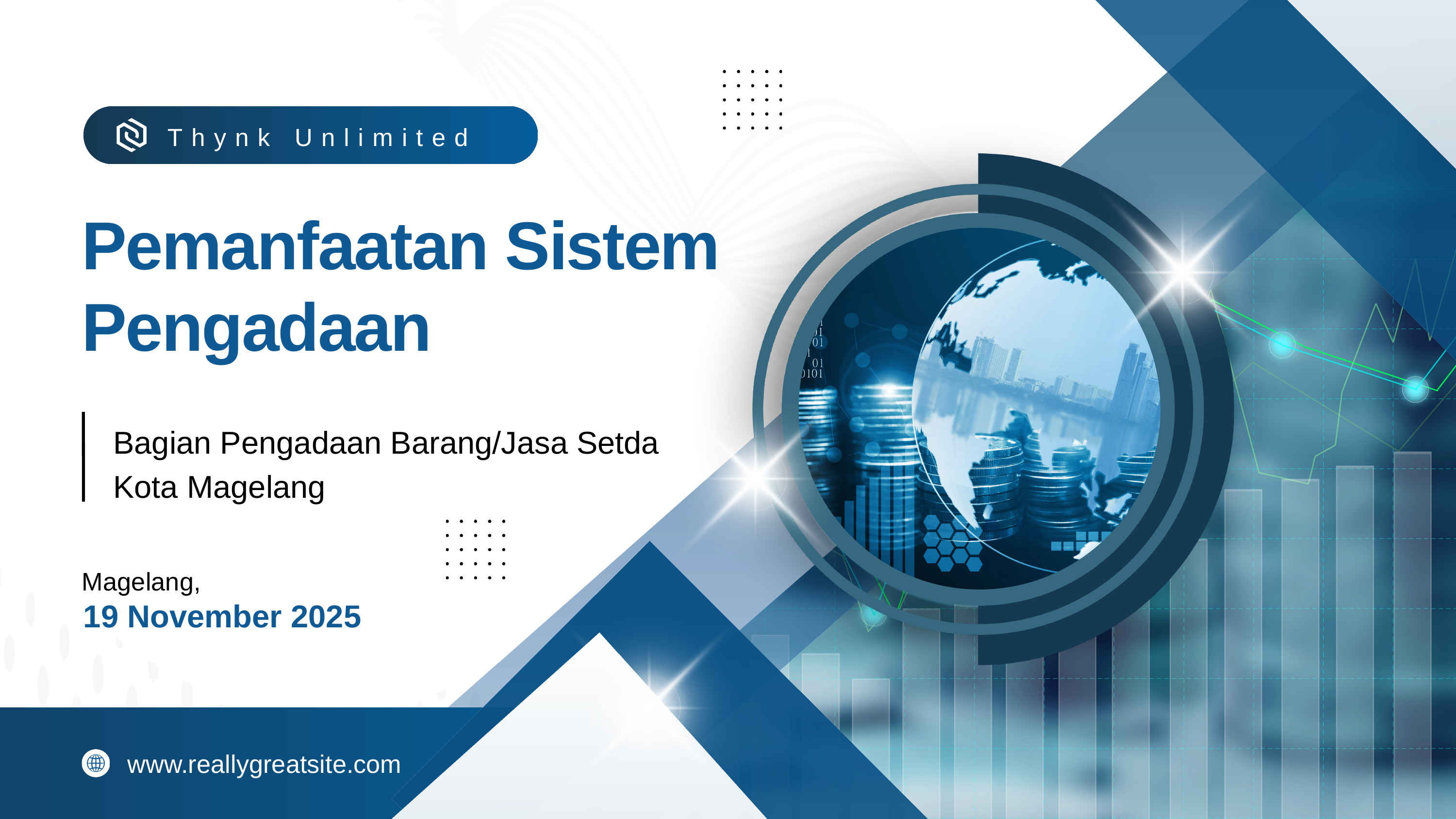

Thynk Unlimited

Pemanfaatan Sistem Pengadaan

Bagian Pengadaan Barang/Jasa Setda Kota Magelang

Magelang,
19 November 2025

www.reallygreatsite.com